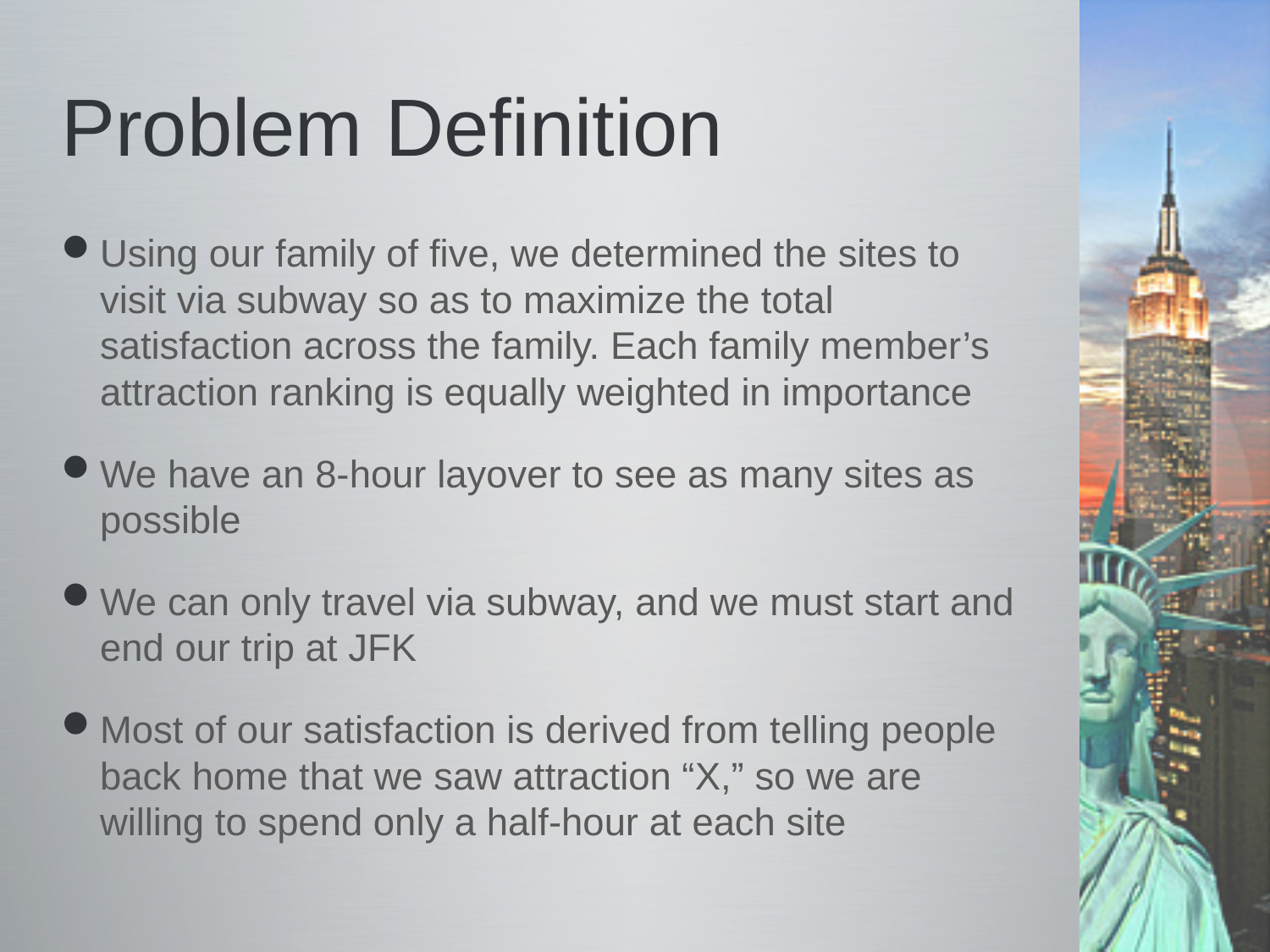

# Problem Definition
Using our family of five, we determined the sites to visit via subway so as to maximize the total satisfaction across the family. Each family member’s attraction ranking is equally weighted in importance
We have an 8-hour layover to see as many sites as possible
We can only travel via subway, and we must start and end our trip at JFK
Most of our satisfaction is derived from telling people back home that we saw attraction “X,” so we are willing to spend only a half-hour at each site